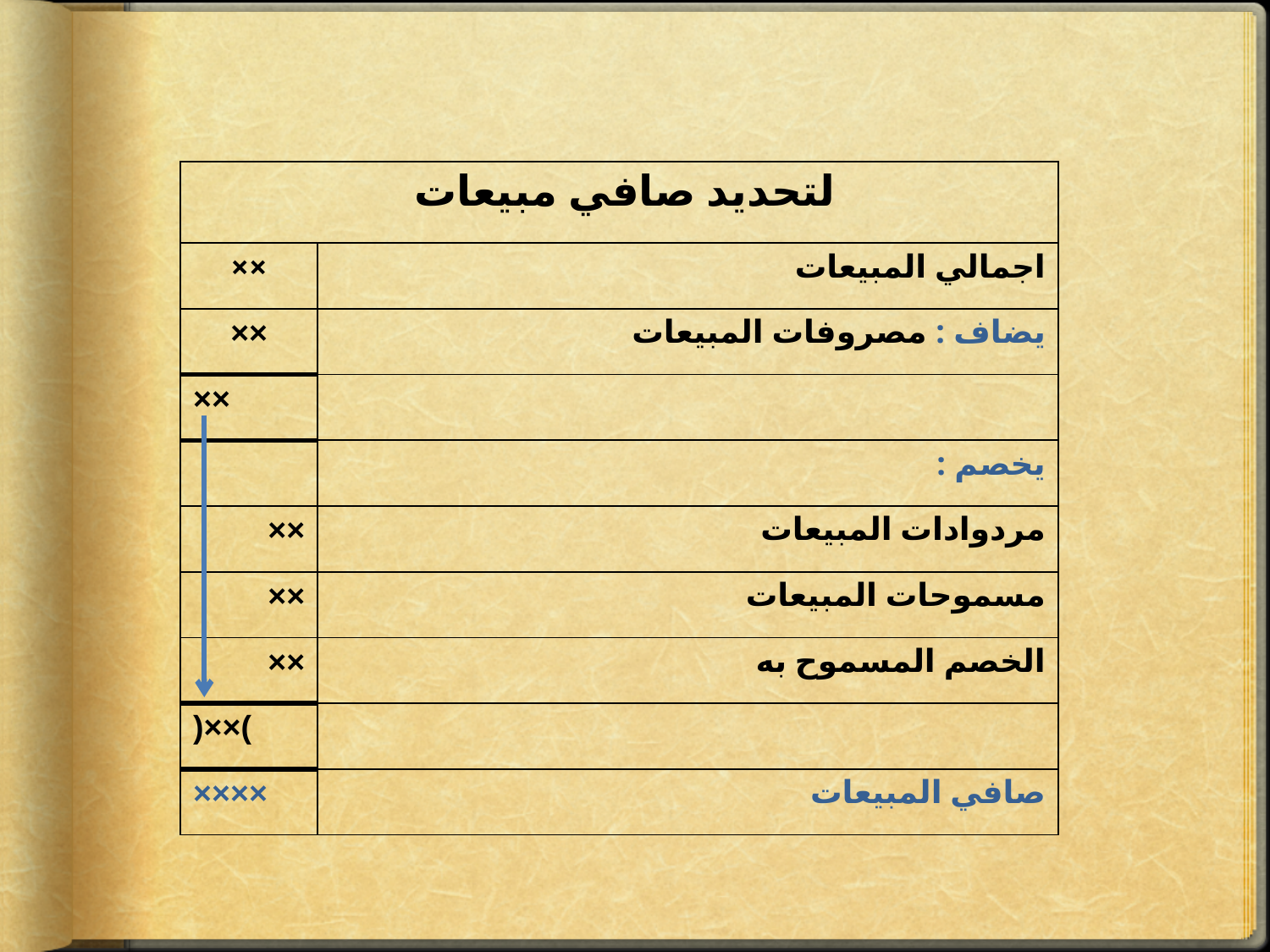

| لتحديد صافي مبيعات |  |
| --- | --- |
| ×× | اجمالي المبيعات |
| ×× | يضاف : مصروفات المبيعات |
| ×× |  |
|  | يخصم : |
| ×× | مردوادات المبيعات |
| ×× | مسموحات المبيعات |
| ×× | الخصم المسموح به |
| )××( |  |
| ×××× | صافي المبيعات |